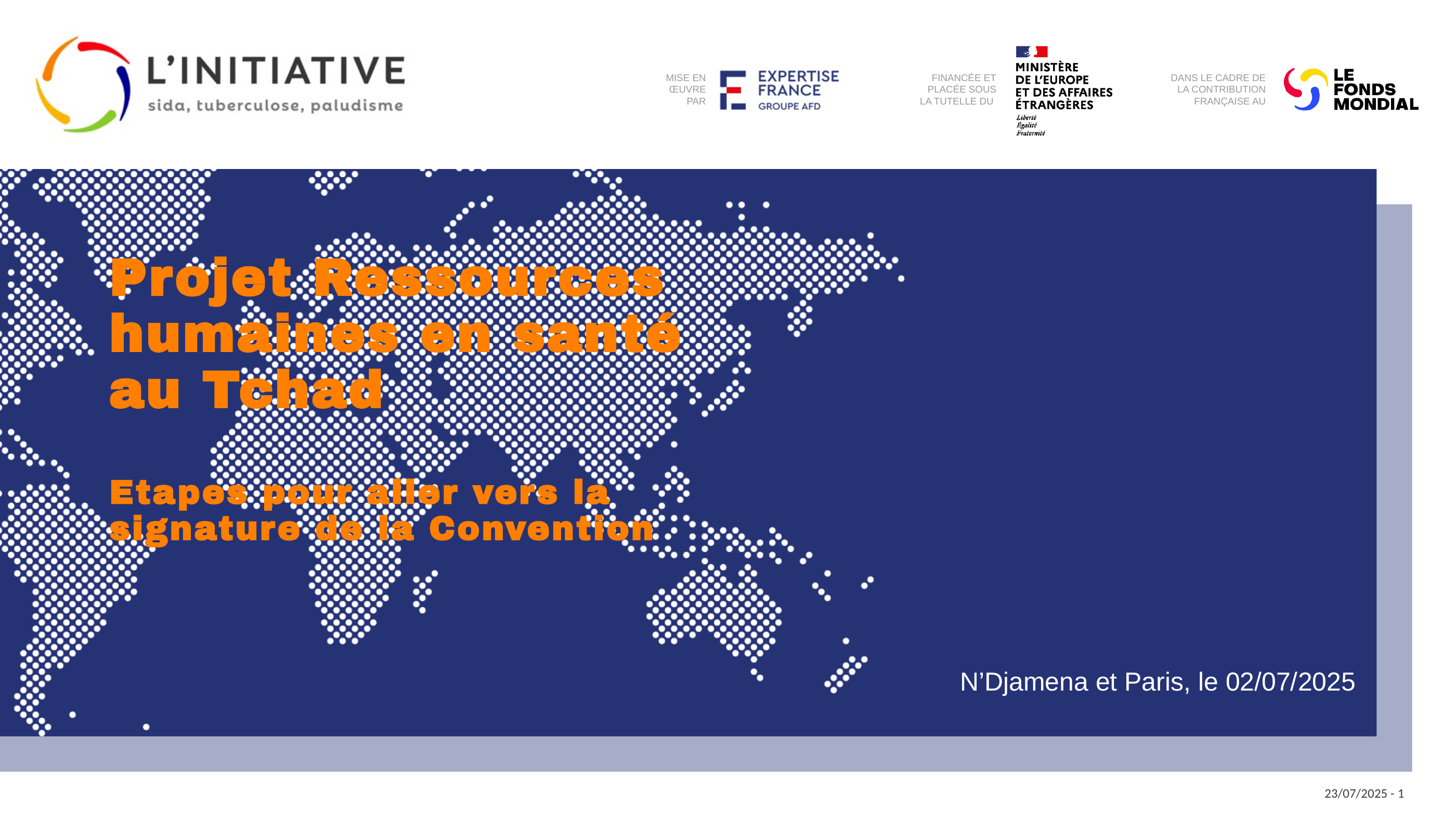

# Projet Ressources humaines en santé au Tchad Etapes pour aller vers la signature de la Convention
N’Djamena et Paris, le 02/07/2025
23/07/2025 - 1